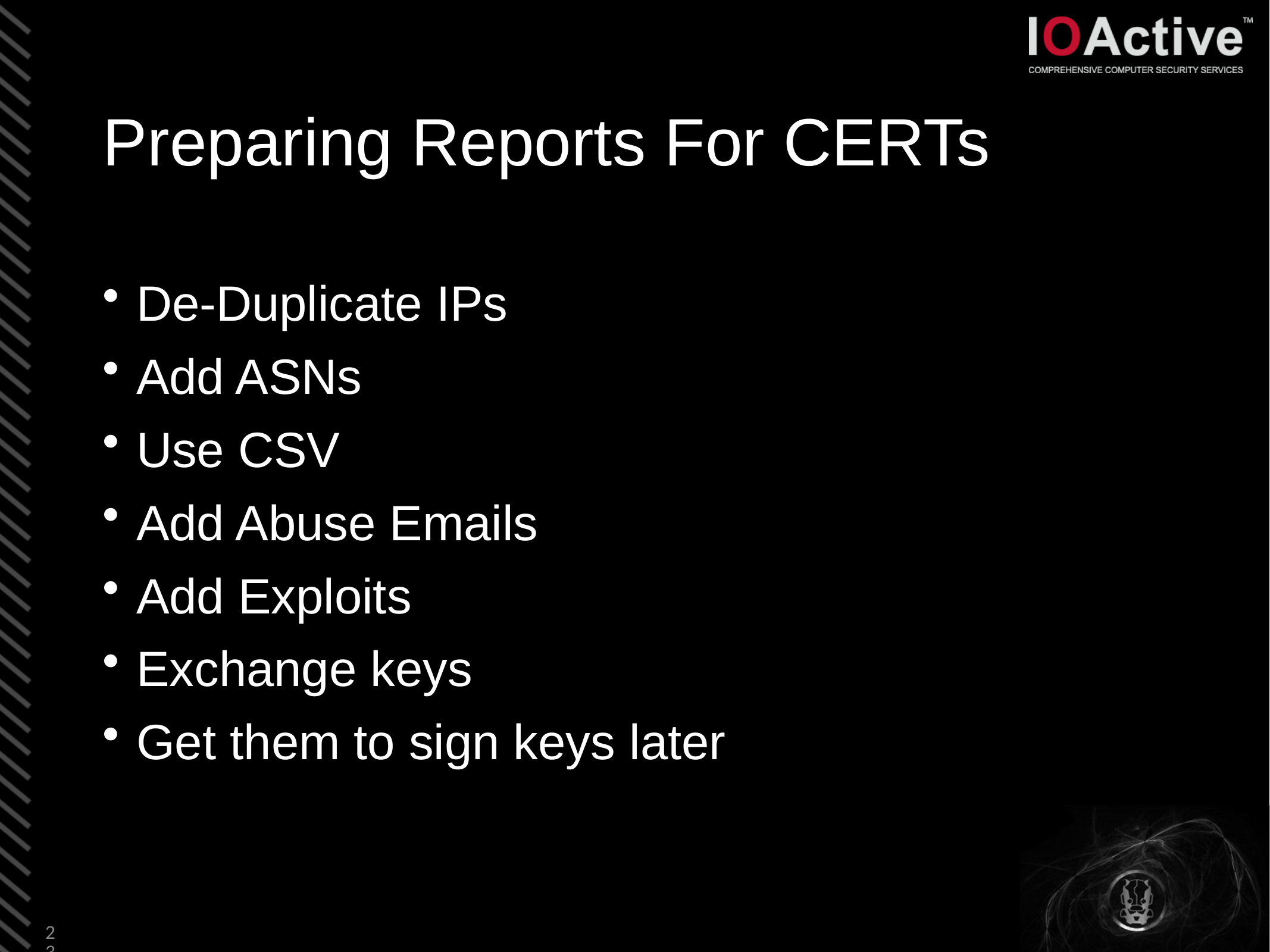

# Preparing Reports For CERTs
De-Duplicate IPs
Add ASNs
Use CSV
Add Abuse Emails
Add Exploits
Exchange keys
Get them to sign keys later

23